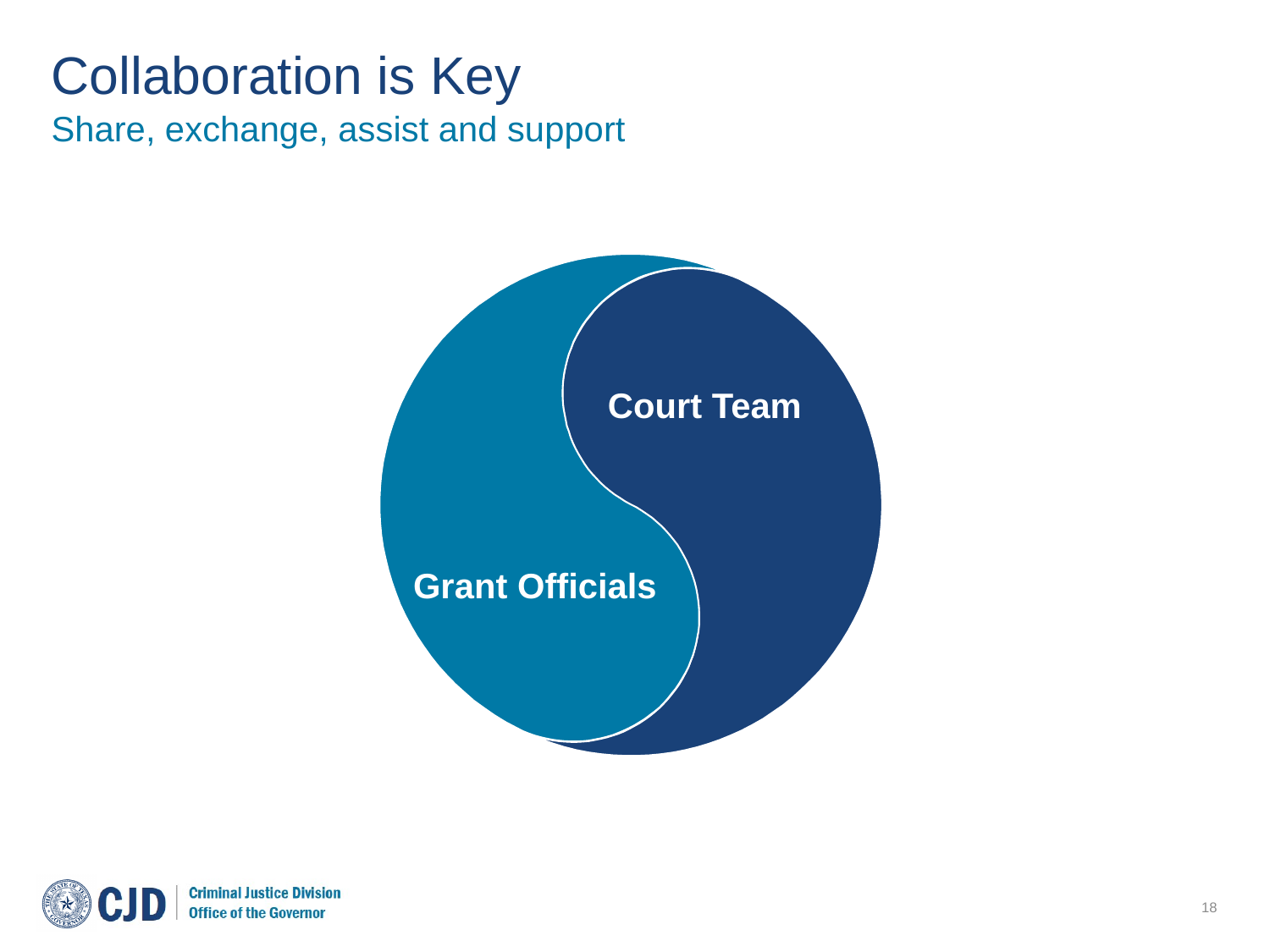

# Collaboration is Key
Share, exchange, assist and support

Court Team
Grant Officials
18